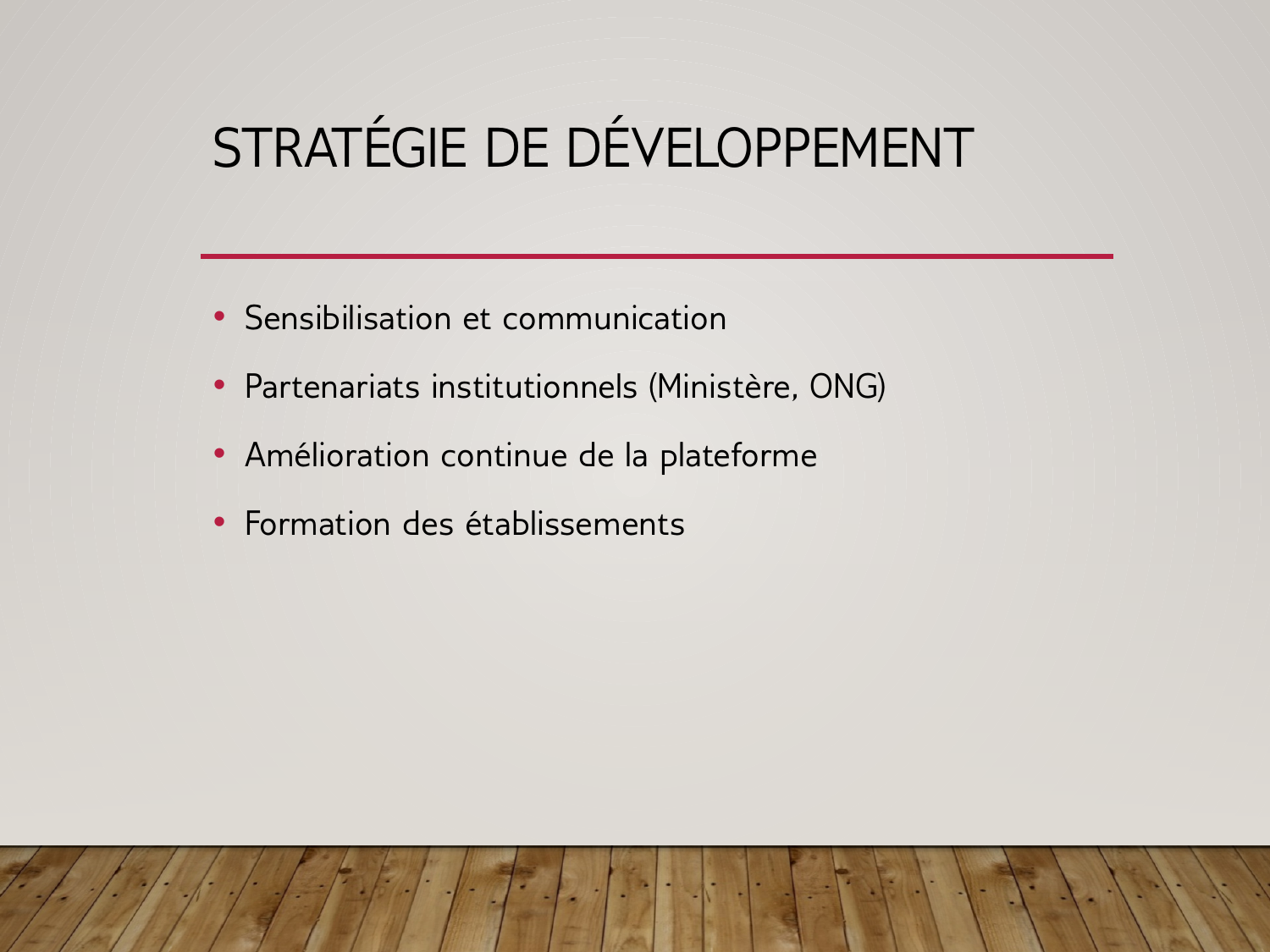

# Stratégie de développement
Sensibilisation et communication
Partenariats institutionnels (Ministère, ONG)
Amélioration continue de la plateforme
Formation des établissements